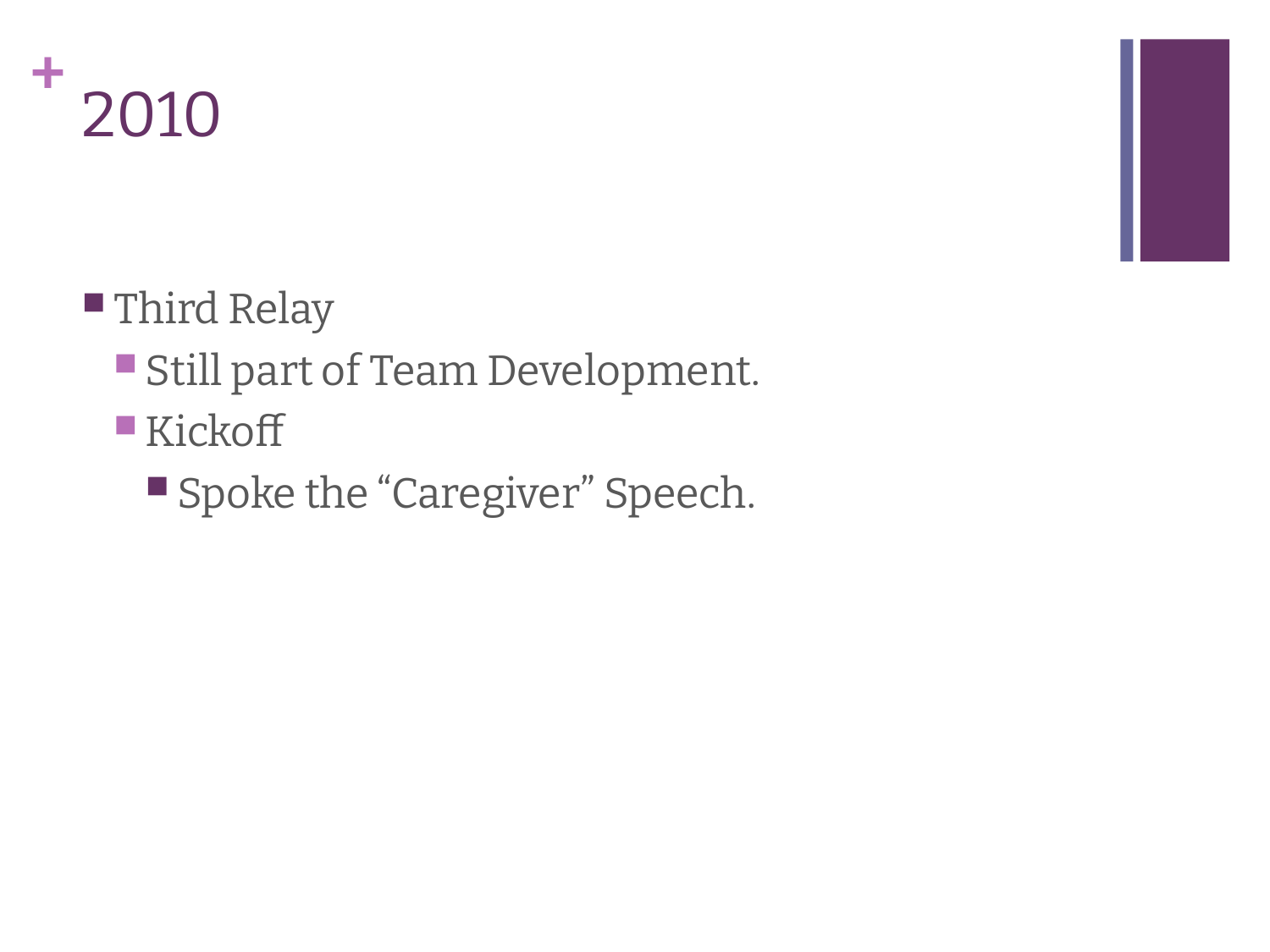

# 2010
Third Relay
Still part of Team Development.
Kickoff
Spoke the “Caregiver” Speech.